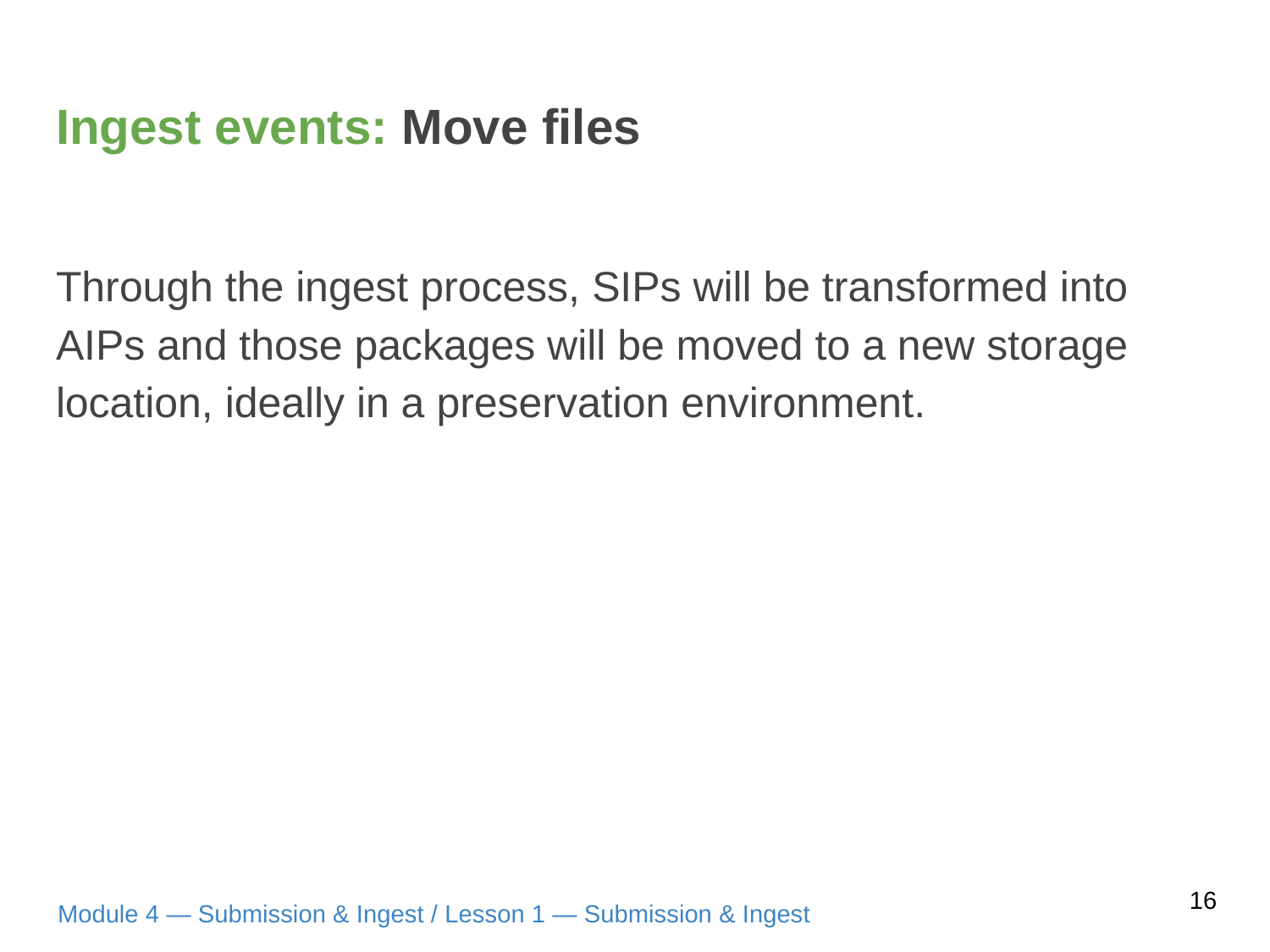

# Ingest events: Move files
Through the ingest process, SIPs will be transformed into AIPs and those packages will be moved to a new storage location, ideally in a preservation environment.
16
Module 4 — Submission & Ingest / Lesson 1 — Submission & Ingest